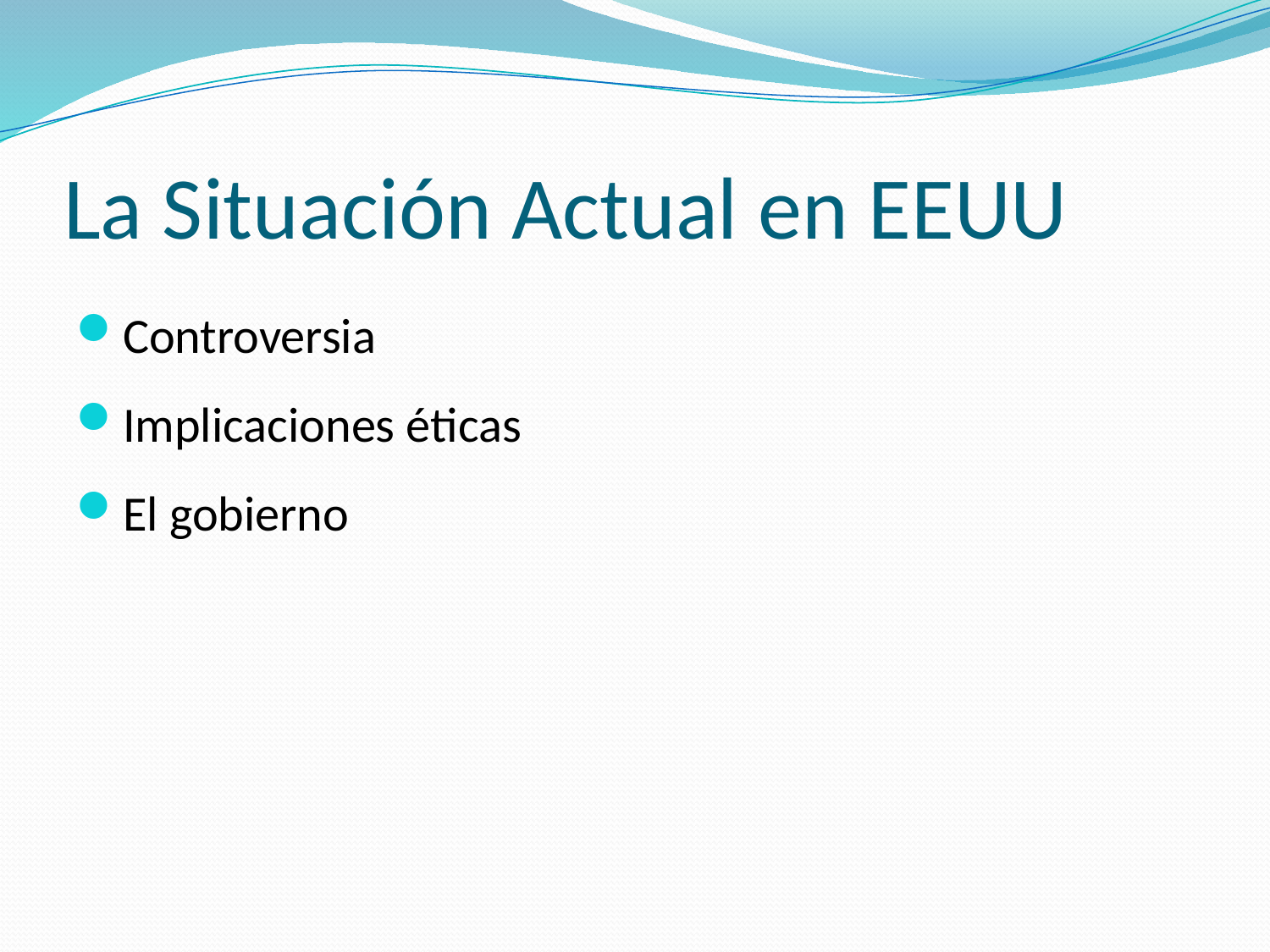

# La Situación Actual en EEUU
Controversia
Implicaciones éticas
El gobierno